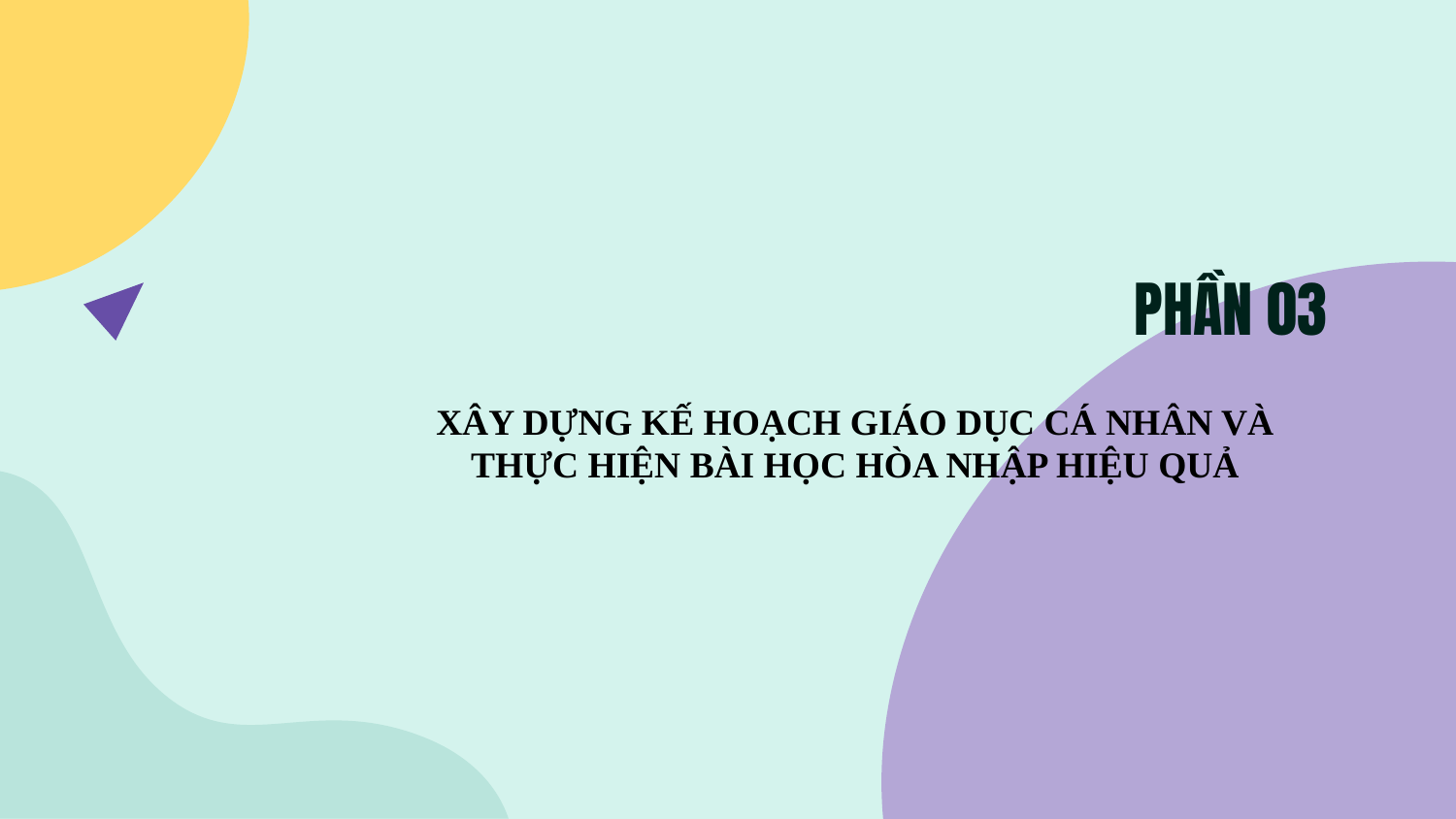

PHẦN 03
XÂY DỰNG KẾ HOẠCH GIÁO DỤC CÁ NHÂN VÀ THỰC HIỆN BÀI HỌC HÒA NHẬP HIỆU QUẢ